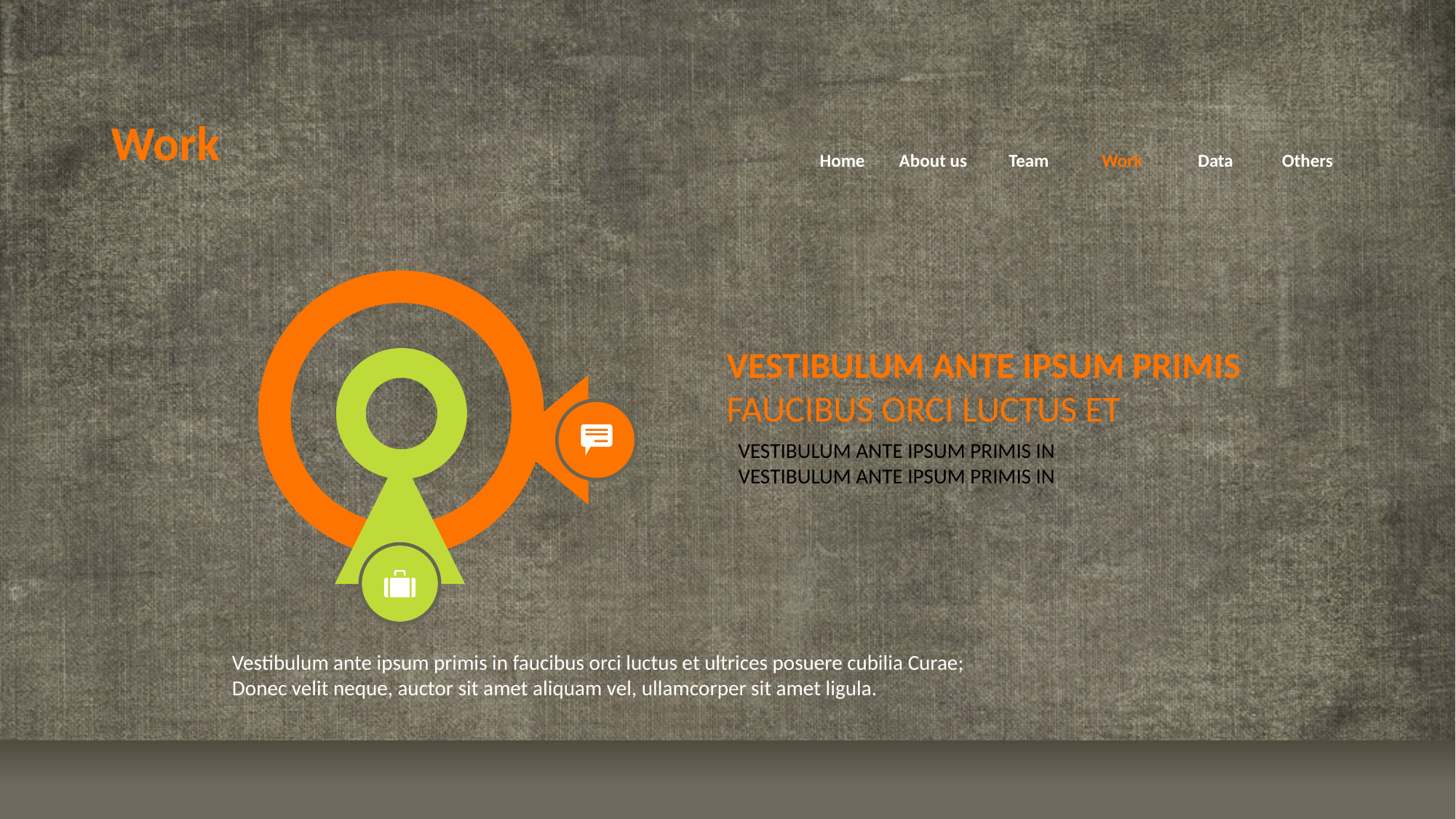

# Work
Others
Home
About us
Team
Work
Data

VESTIBULUM ANTE IPSUM PRIMIS FAUCIBUS ORCI LUCTUS ET

VESTIBULUM ANTE IPSUM PRIMIS IN
VESTIBULUM ANTE IPSUM PRIMIS IN

Vestibulum ante ipsum primis in faucibus orci luctus et ultrices posuere cubilia Curae; Donec velit neque, auctor sit amet aliquam vel, ullamcorper sit amet ligula.